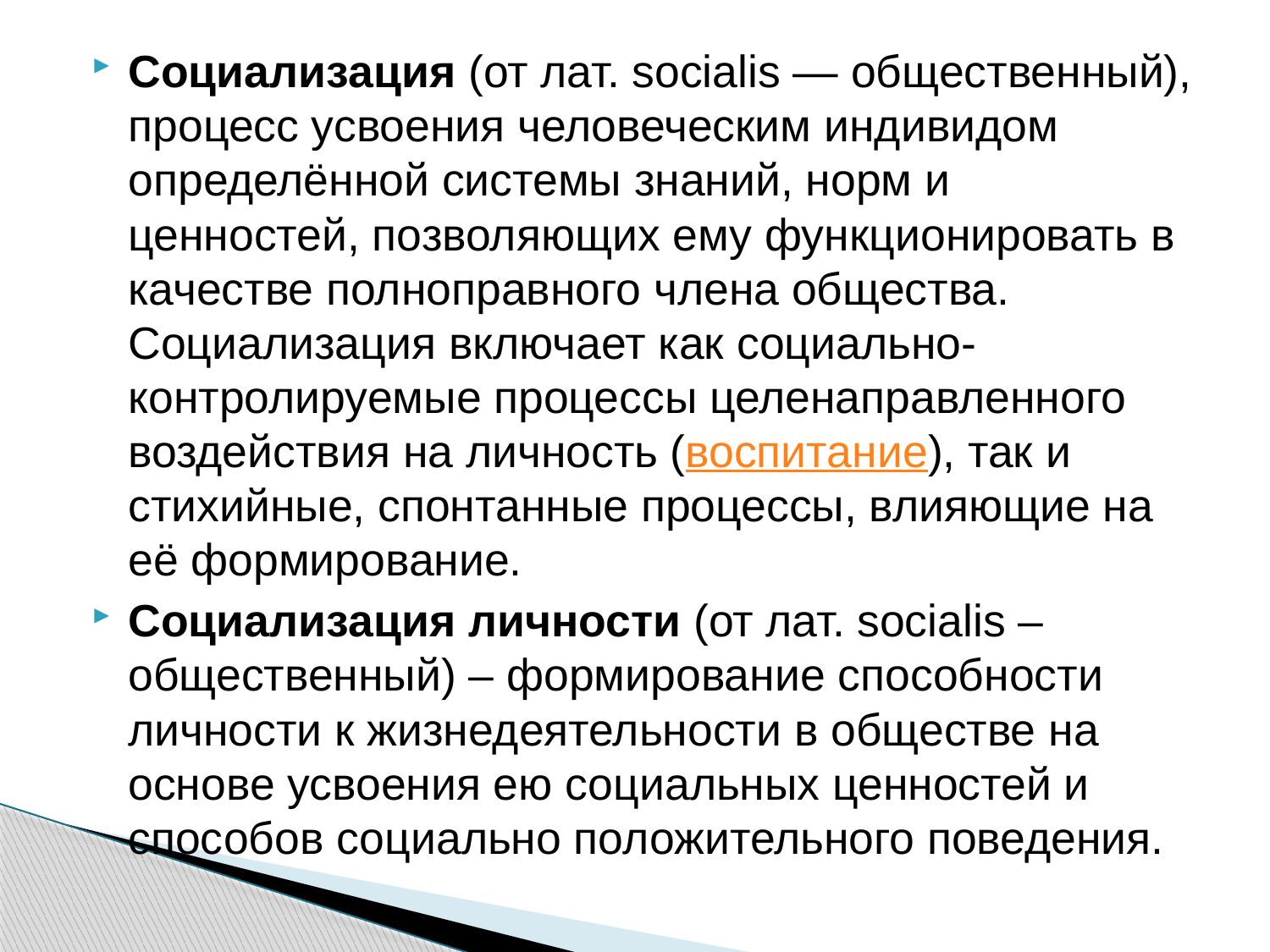

Социализация (от лат. socialis — общественный), процесс усвоения человеческим индивидом определённой системы знаний, норм и ценностей, позволяющих ему функционировать в качестве полноправного члена общества. Социализация включает как социально-контролируемые процессы целенаправленного воздействия на личность (воспитание), так и стихийные, спонтанные процессы, влияющие на её формирование.
Социализация личности (от лат. socialis – общественный) – формирование способности личности к жизнедеятельности в обществе на основе усвоения ею социальных ценностей и способов социально положительного поведения.
#